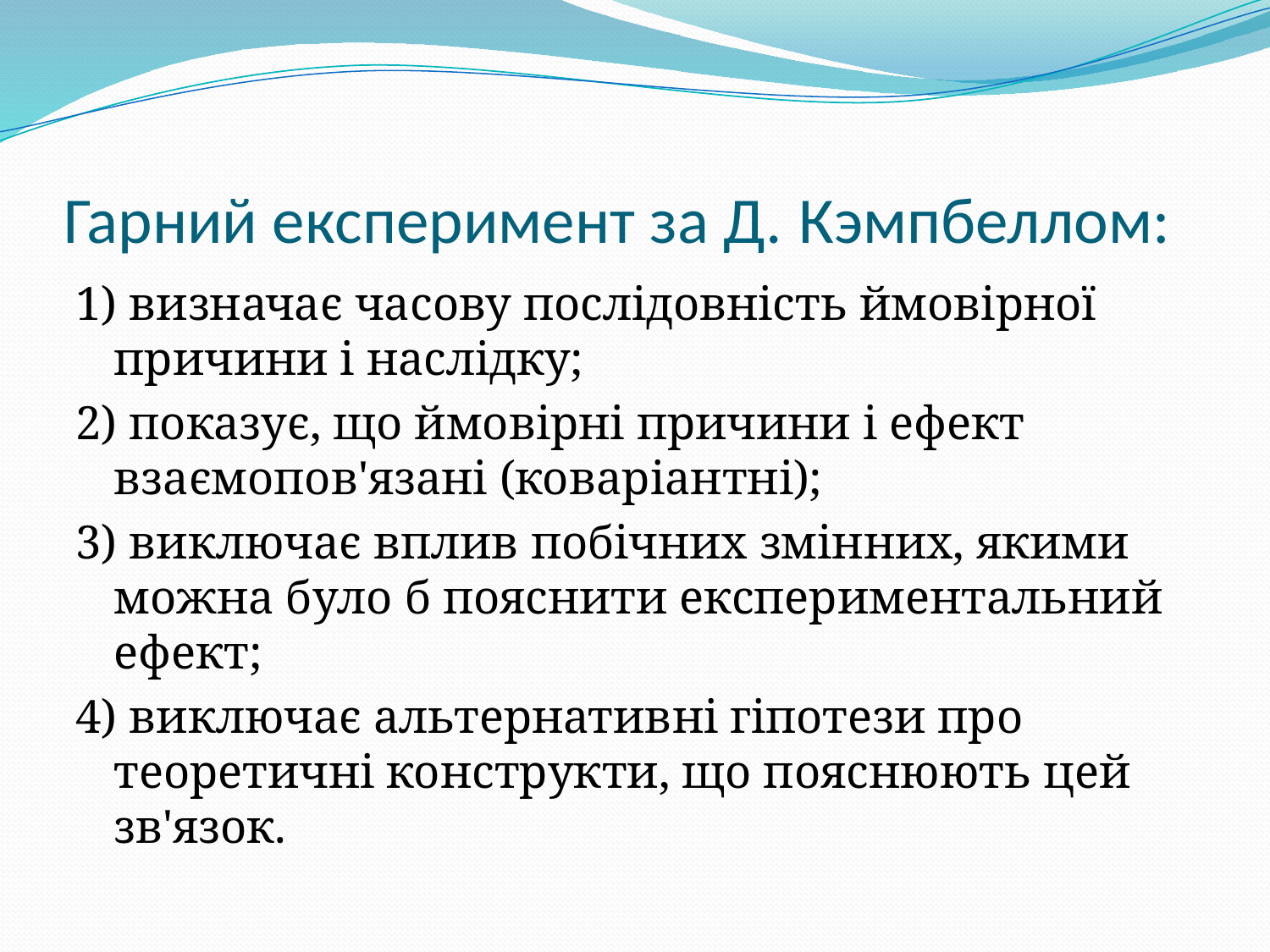

# Гарний експеримент за Д. Кэмпбеллом:
1) визначає часову послідовність ймовірної причини і наслідку;
2) показує, що ймовірні причини і ефект взаємопов'язані (коваріантні);
3) виключає вплив побічних змінних, якими можна було б пояснити експериментальний ефект;
4) виключає альтернативні гіпотези про теоретичні конструкти, що пояснюють цей зв'язок.